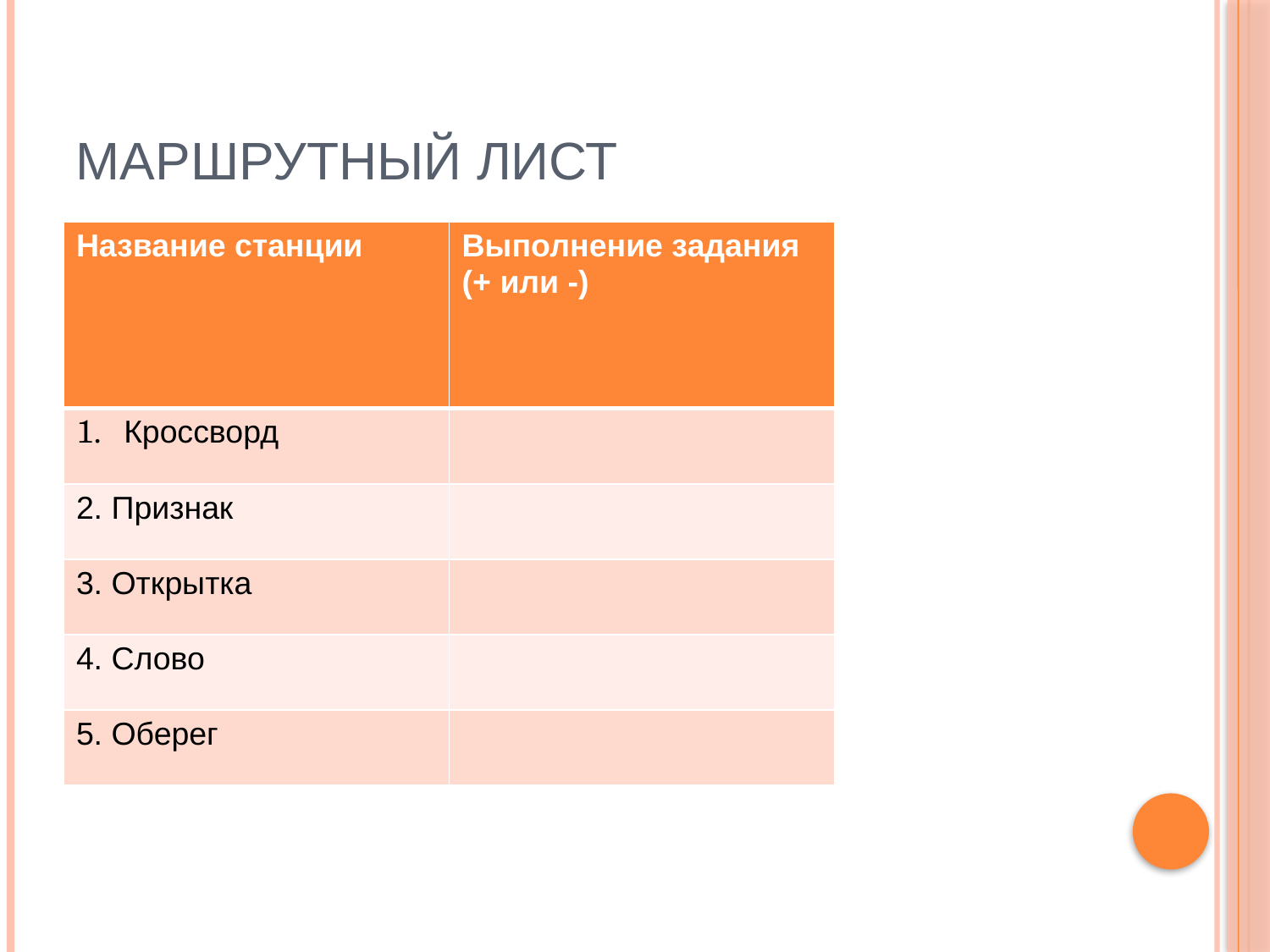

# Маршрутный лист
| Название станции | Выполнение задания (+ или -) |
| --- | --- |
| Кроссворд |  |
| 2. Признак |  |
| 3. Открытка |  |
| 4. Слово |  |
| 5. Оберег |  |